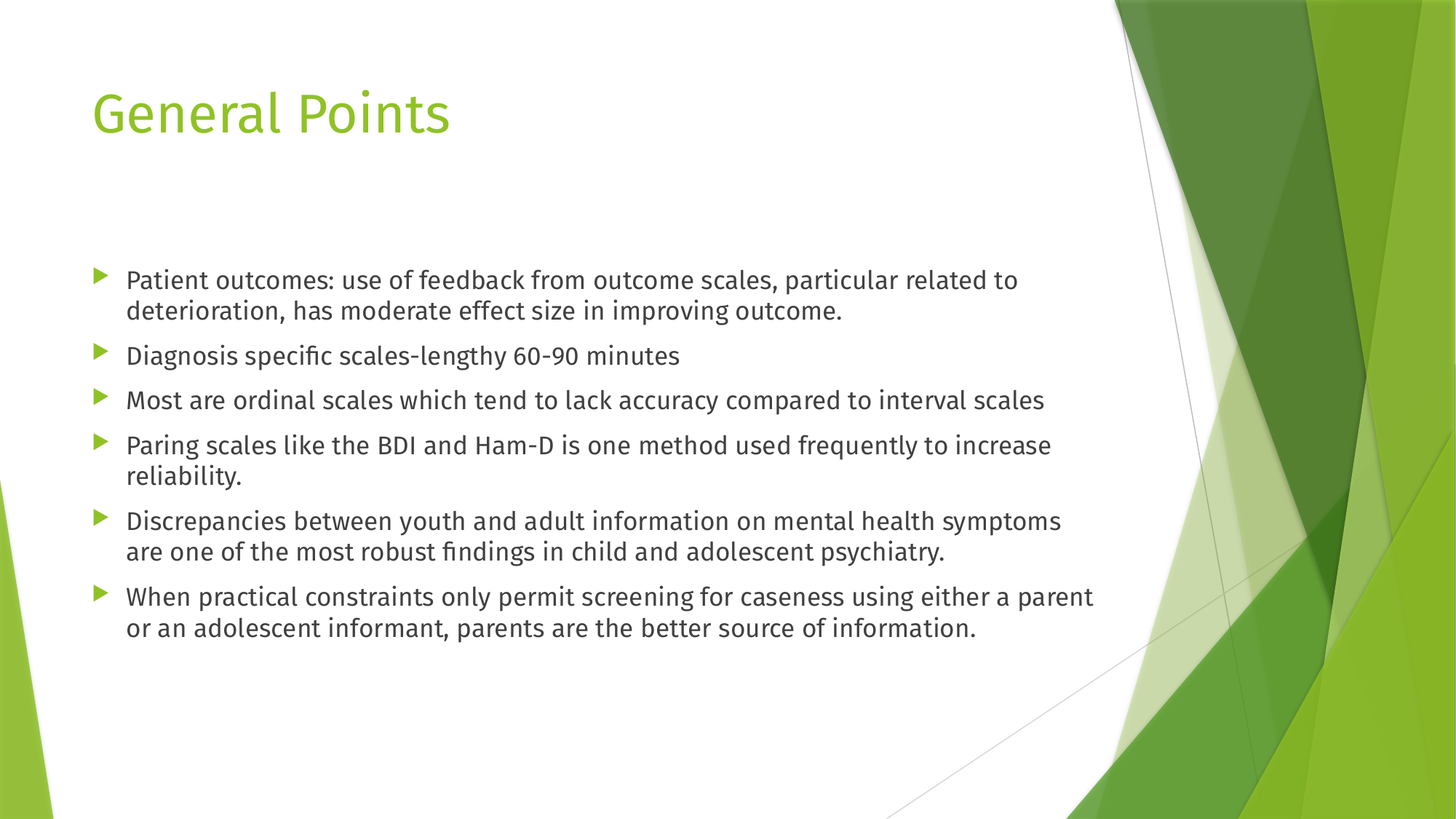

# General Points
Patient outcomes: use of feedback from outcome scales, particular related to deterioration, has moderate effect size in improving outcome.
Diagnosis specific scales-lengthy 60-90 minutes
Most are ordinal scales which tend to lack accuracy compared to interval scales
Paring scales like the BDI and Ham-D is one method used frequently to increase reliability.
Discrepancies between youth and adult information on mental health symptoms are one of the most robust findings in child and adolescent psychiatry.
When practical constraints only permit screening for caseness using either a parent or an adolescent informant, parents are the better source of information.